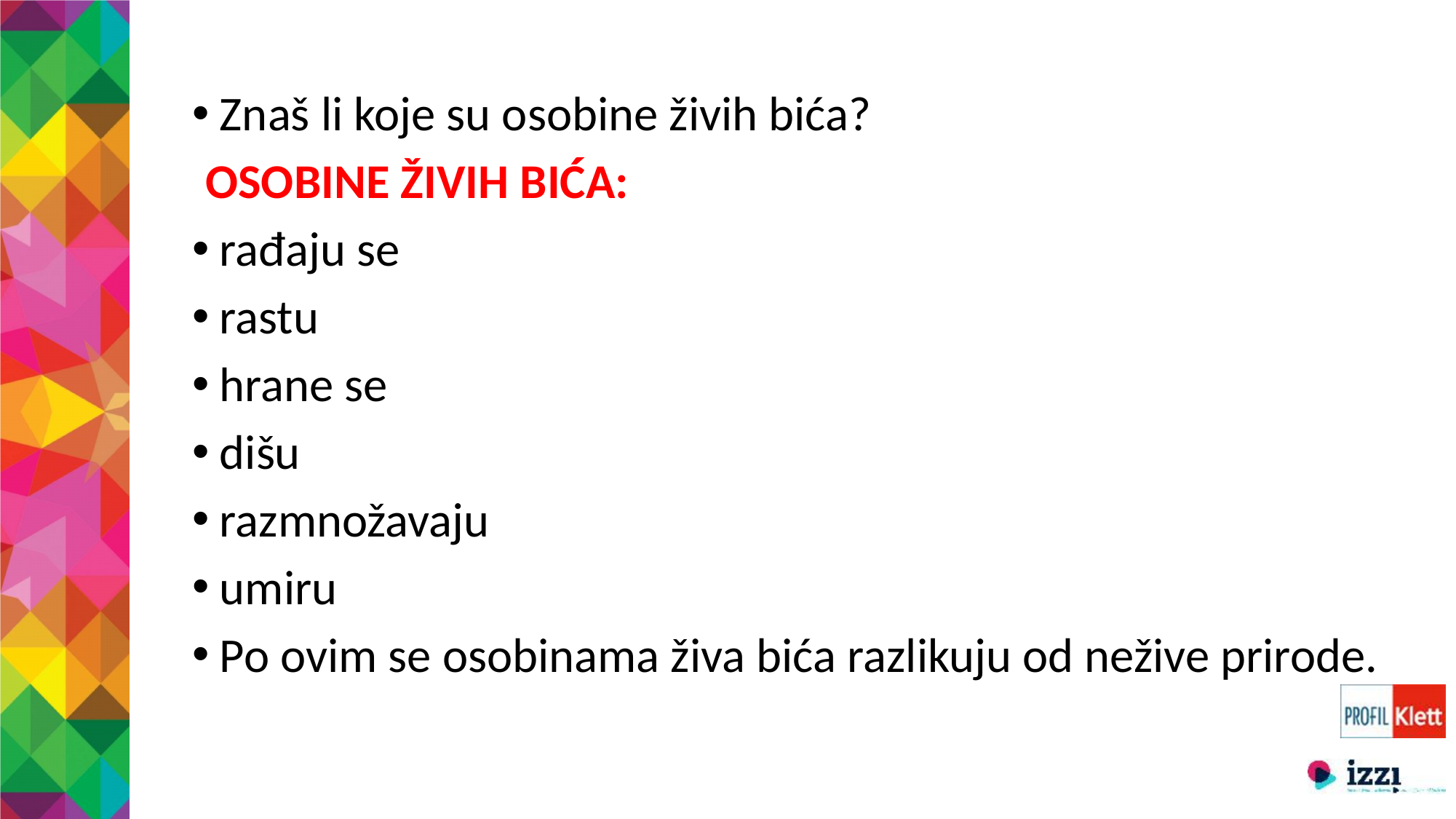

Znaš li koje su osobine živih bića?
OSOBINE ŽIVIH BIĆA:
rađaju se
rastu
hrane se
dišu
razmnožavaju
umiru
Po ovim se osobinama živa bića razlikuju od nežive prirode.